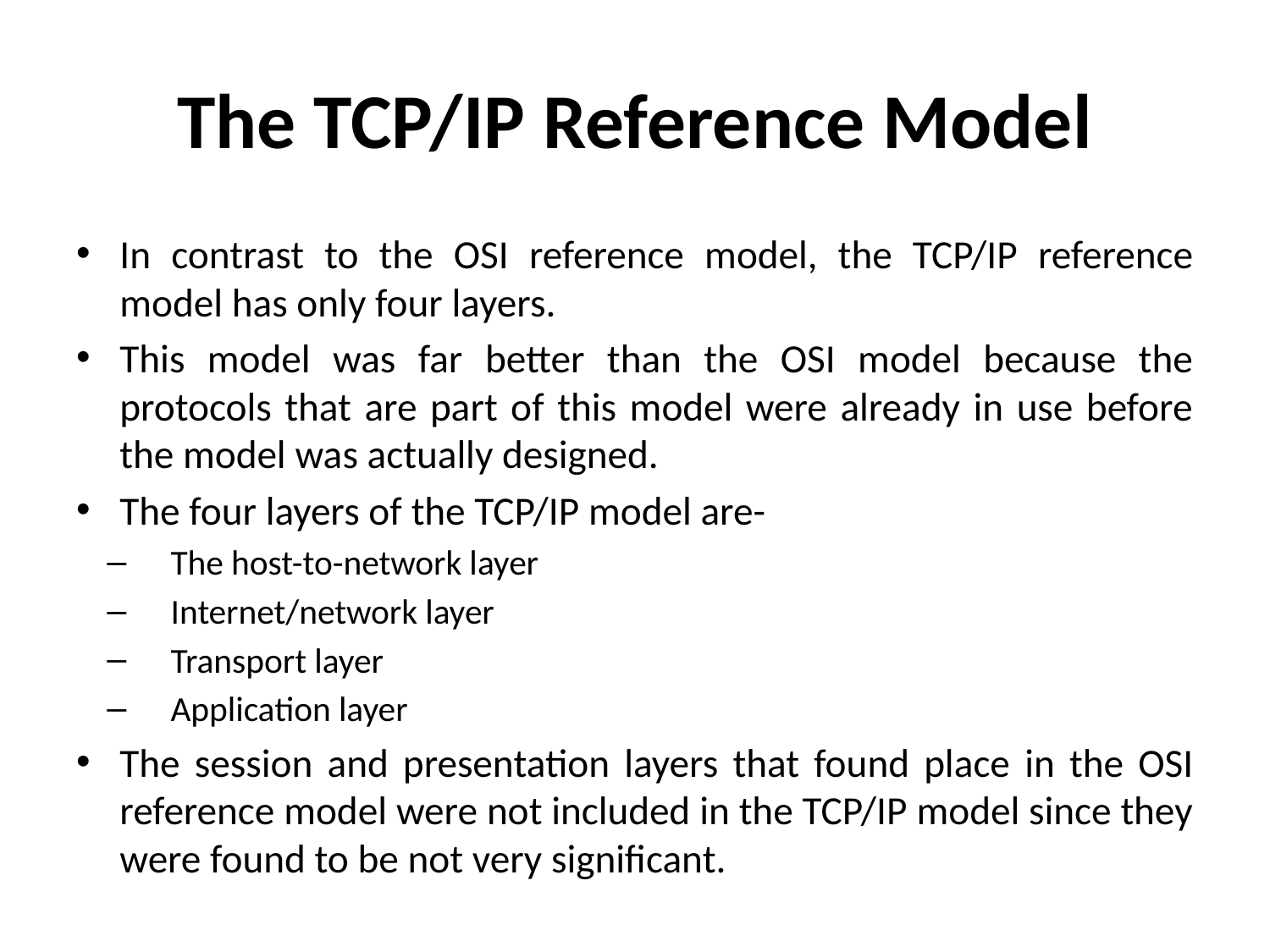

# The TCP/IP Reference Model
In contrast to the OSI reference model, the TCP/IP reference model has only four layers.
This model was far better than the OSI model because the protocols that are part of this model were already in use before the model was actually designed.
The four layers of the TCP/IP model are-
The host-to-network layer
Internet/network layer
Transport layer
Application layer
The session and presentation layers that found place in the OSI reference model were not included in the TCP/IP model since they were found to be not very significant.